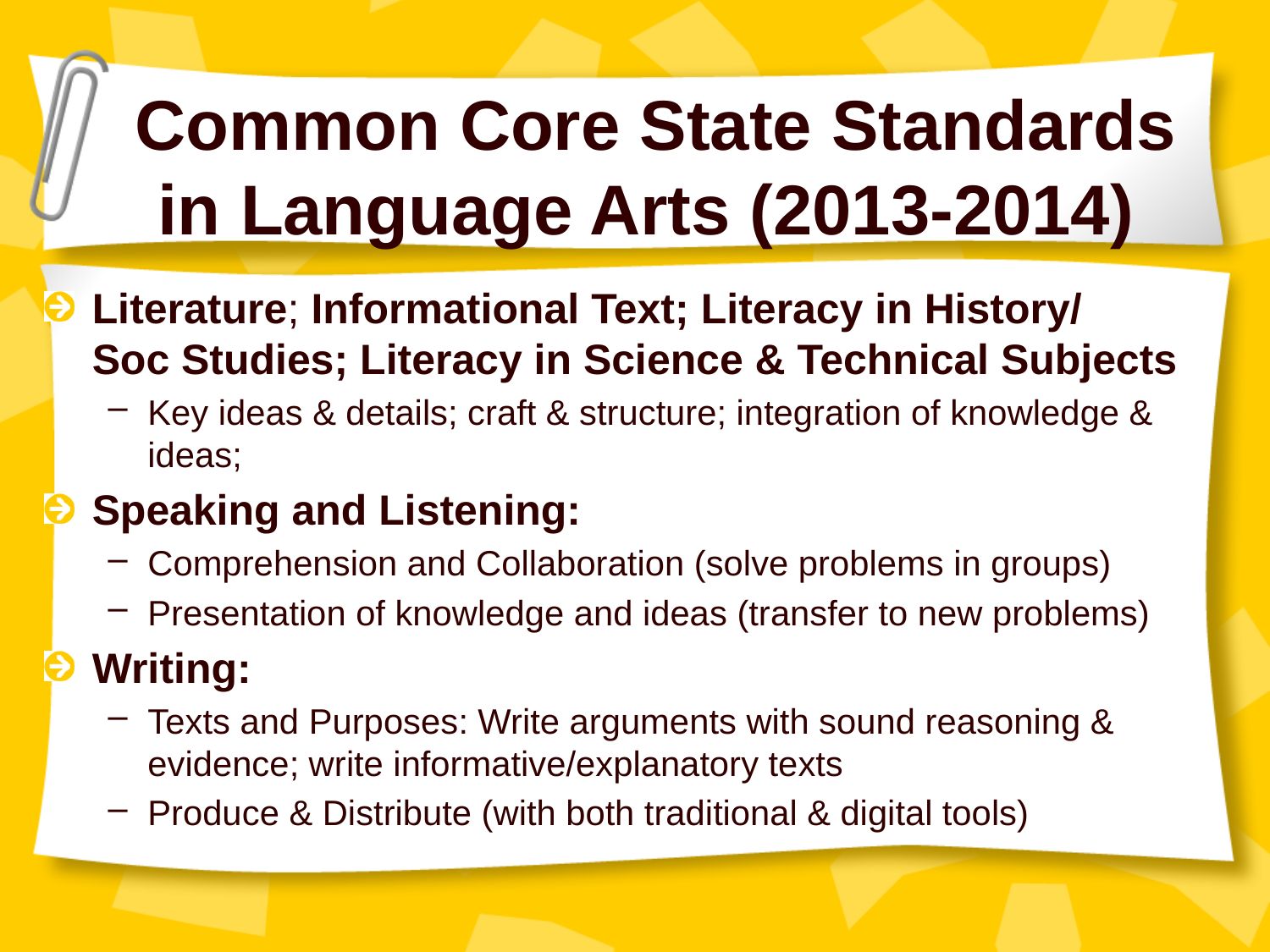

# Common Core State Standards in Language Arts (2013-2014)
Literature; Informational Text; Literacy in History/
Soc Studies; Literacy in Science & Technical Subjects
Key ideas & details; craft & structure; integration of knowledge & ideas;
Speaking and Listening:
Comprehension and Collaboration (solve problems in groups)
Presentation of knowledge and ideas (transfer to new problems)
Writing:
Texts and Purposes: Write arguments with sound reasoning & evidence; write informative/explanatory texts
Produce & Distribute (with both traditional & digital tools)